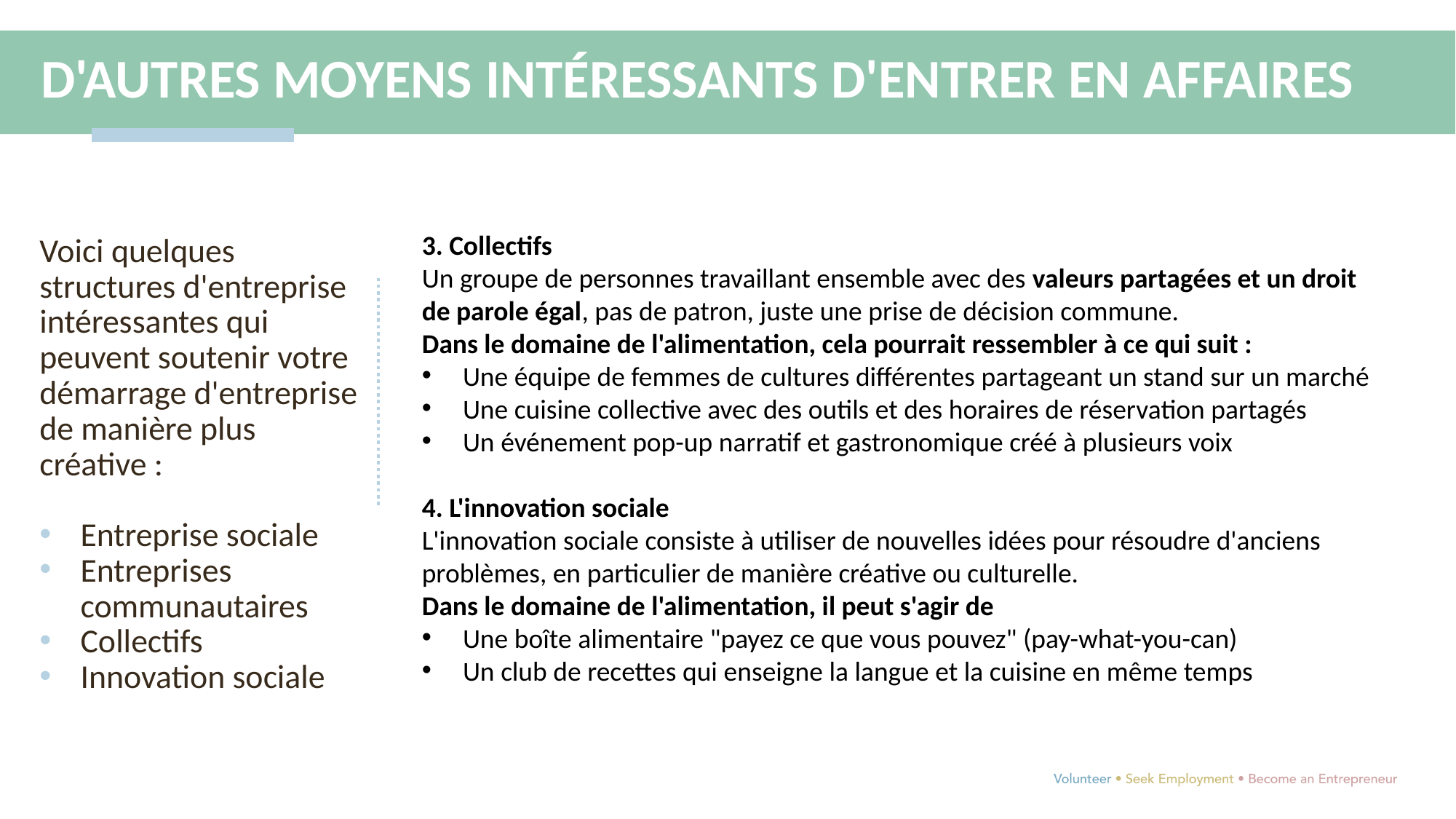

D'AUTRES MOYENS INTÉRESSANTS D'ENTRER EN AFFAIRES
3. Collectifs
Un groupe de personnes travaillant ensemble avec des valeurs partagées et un droit de parole égal, pas de patron, juste une prise de décision commune.
Dans le domaine de l'alimentation, cela pourrait ressembler à ce qui suit :
Une équipe de femmes de cultures différentes partageant un stand sur un marché
Une cuisine collective avec des outils et des horaires de réservation partagés
Un événement pop-up narratif et gastronomique créé à plusieurs voix

4. L'innovation sociale
L'innovation sociale consiste à utiliser de nouvelles idées pour résoudre d'anciens problèmes, en particulier de manière créative ou culturelle.
Dans le domaine de l'alimentation, il peut s'agir de
Une boîte alimentaire "payez ce que vous pouvez" (pay-what-you-can)
Un club de recettes qui enseigne la langue et la cuisine en même temps

Voici quelques structures d'entreprise intéressantes qui peuvent soutenir votre démarrage d'entreprise de manière plus créative :

Entreprise sociale
Entreprises communautaires
Collectifs
Innovation sociale